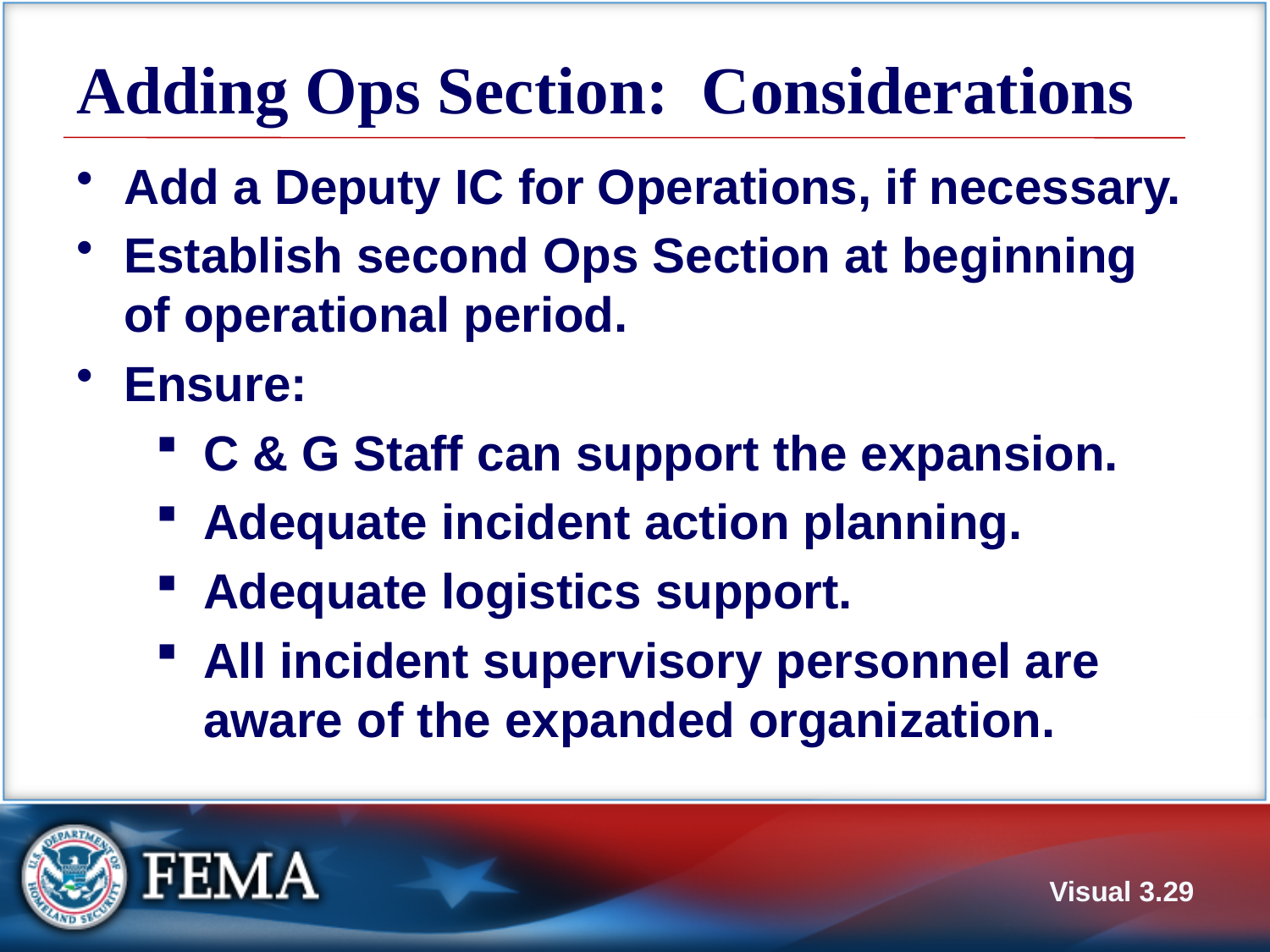

# Adding Ops Section:  Considerations
Add a Deputy IC for Operations, if necessary.
Establish second Ops Section at beginning of operational period.
Ensure:
C & G Staff can support the expansion.
Adequate incident action planning.
Adequate logistics support.
All incident supervisory personnel are aware of the expanded organization.
Visual 3.29